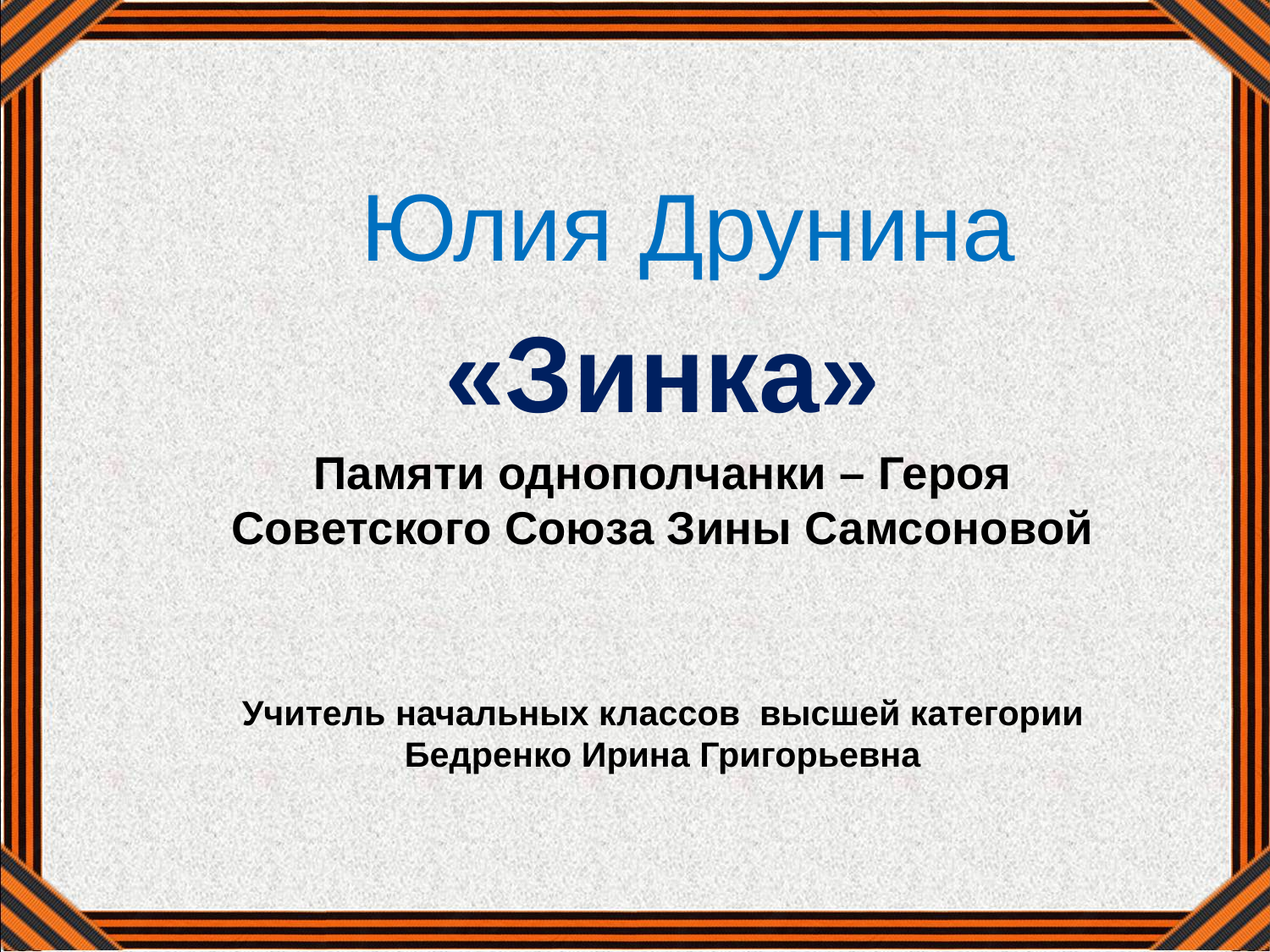

# Юлия Друнина
«Зинка»
Памяти однополчанки – Героя Советского Союза Зины Самсоновой

Учитель начальных классов  высшей категории Бедренко Ирина Григорьевна